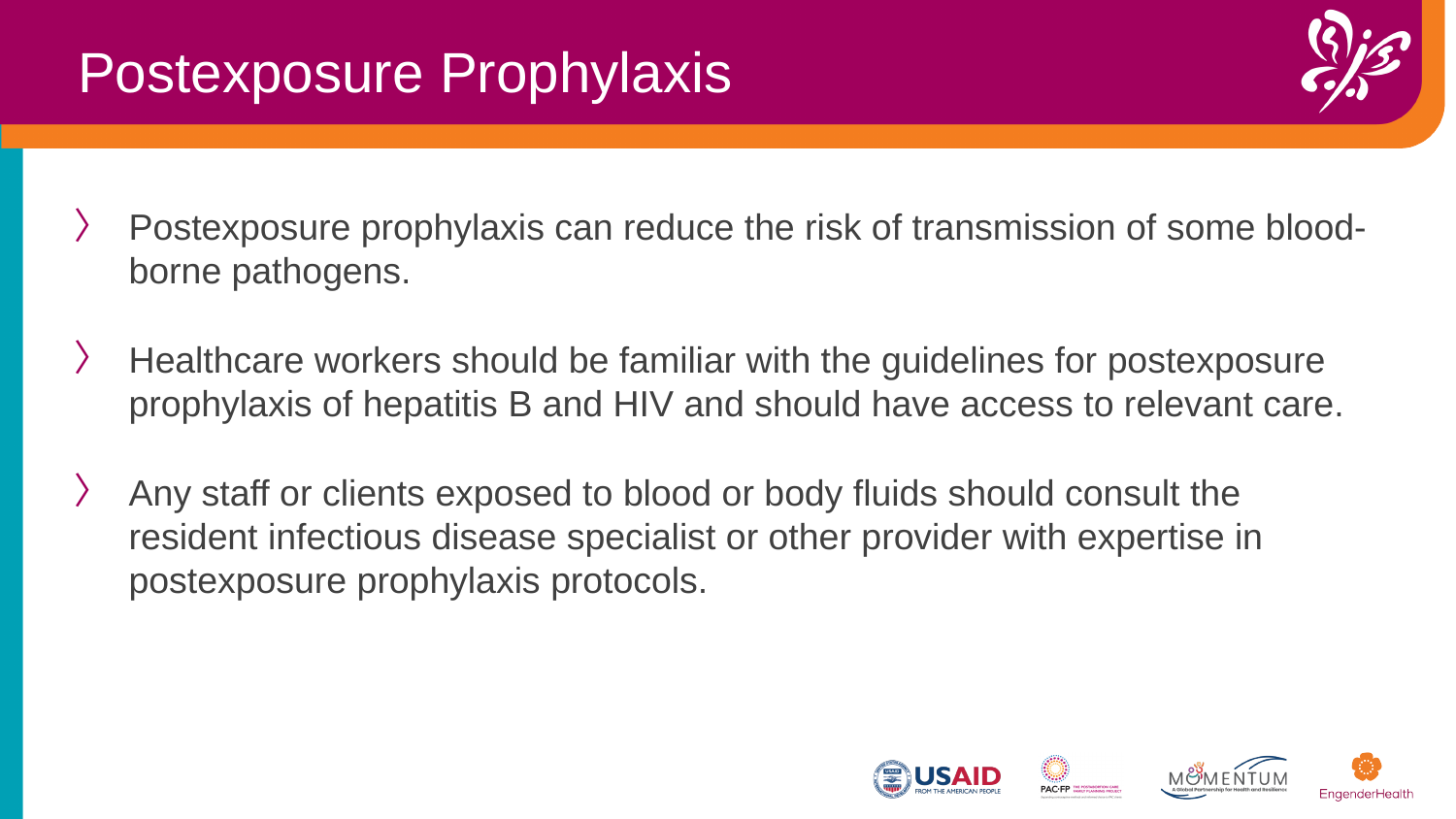

Postexposure Prophylaxis
​Postexposure prophylaxis can reduce the risk of transmission of some blood-borne pathogens. ​
Healthcare workers should be familiar with the guidelines for postexposure prophylaxis of hepatitis B and HIV and should have access to relevant care. ​
Any staff or clients exposed to blood or body fluids should consult the resident infectious disease specialist or other provider with expertise in postexposure prophylaxis protocols.